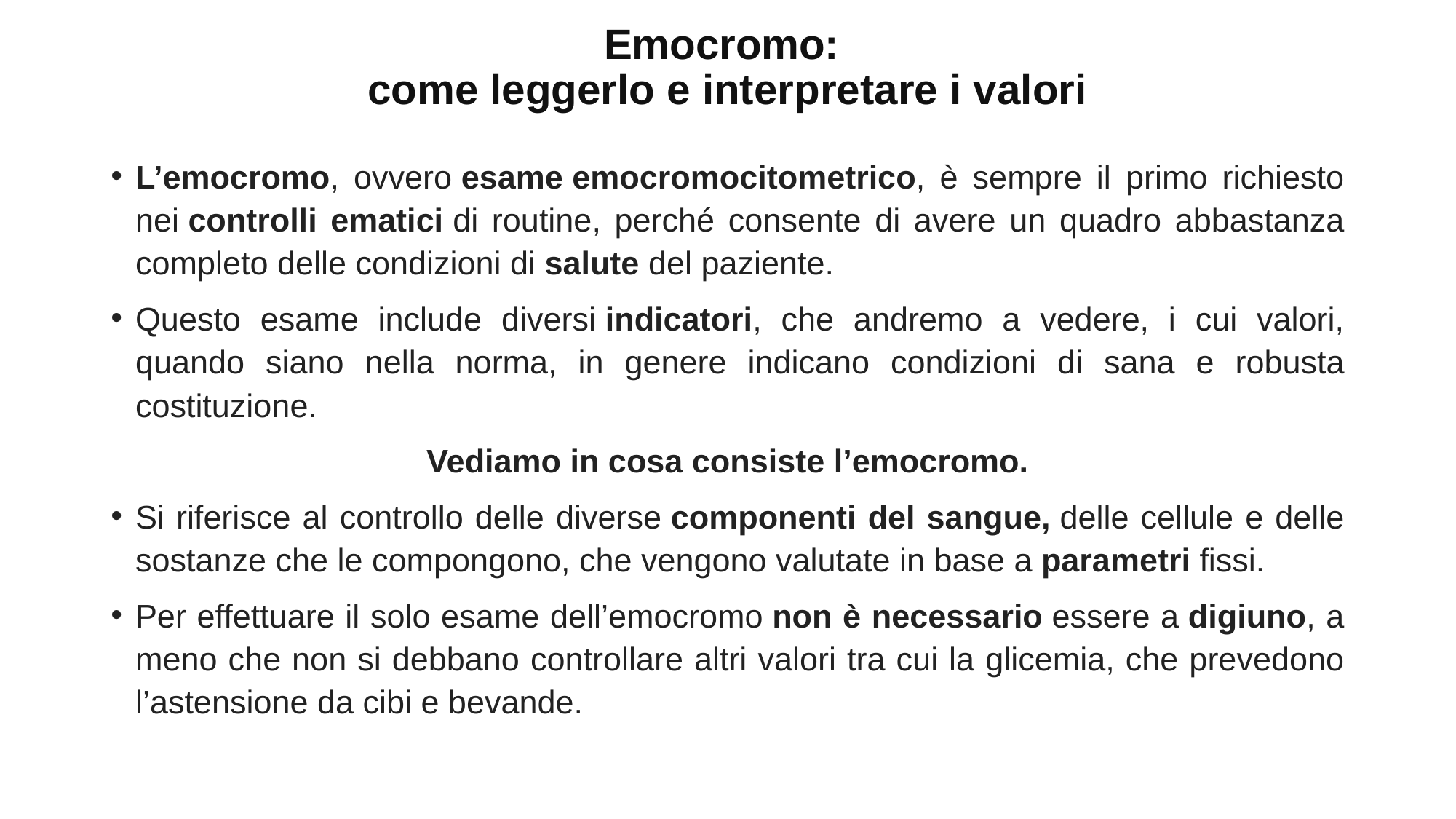

# Emocromo: come leggerlo e interpretare i valori
L’emocromo, ovvero esame emocromocitometrico, è sempre il primo richiesto nei controlli ematici di routine, perché consente di avere un quadro abbastanza completo delle condizioni di salute del paziente.
Questo esame include diversi indicatori, che andremo a vedere, i cui valori, quando siano nella norma, in genere indicano condizioni di sana e robusta costituzione.
Vediamo in cosa consiste l’emocromo.
Si riferisce al controllo delle diverse componenti del sangue, delle cellule e delle sostanze che le compongono, che vengono valutate in base a parametri fissi.
Per effettuare il solo esame dell’emocromo non è necessario essere a digiuno, a meno che non si debbano controllare altri valori tra cui la glicemia, che prevedono l’astensione da cibi e bevande.